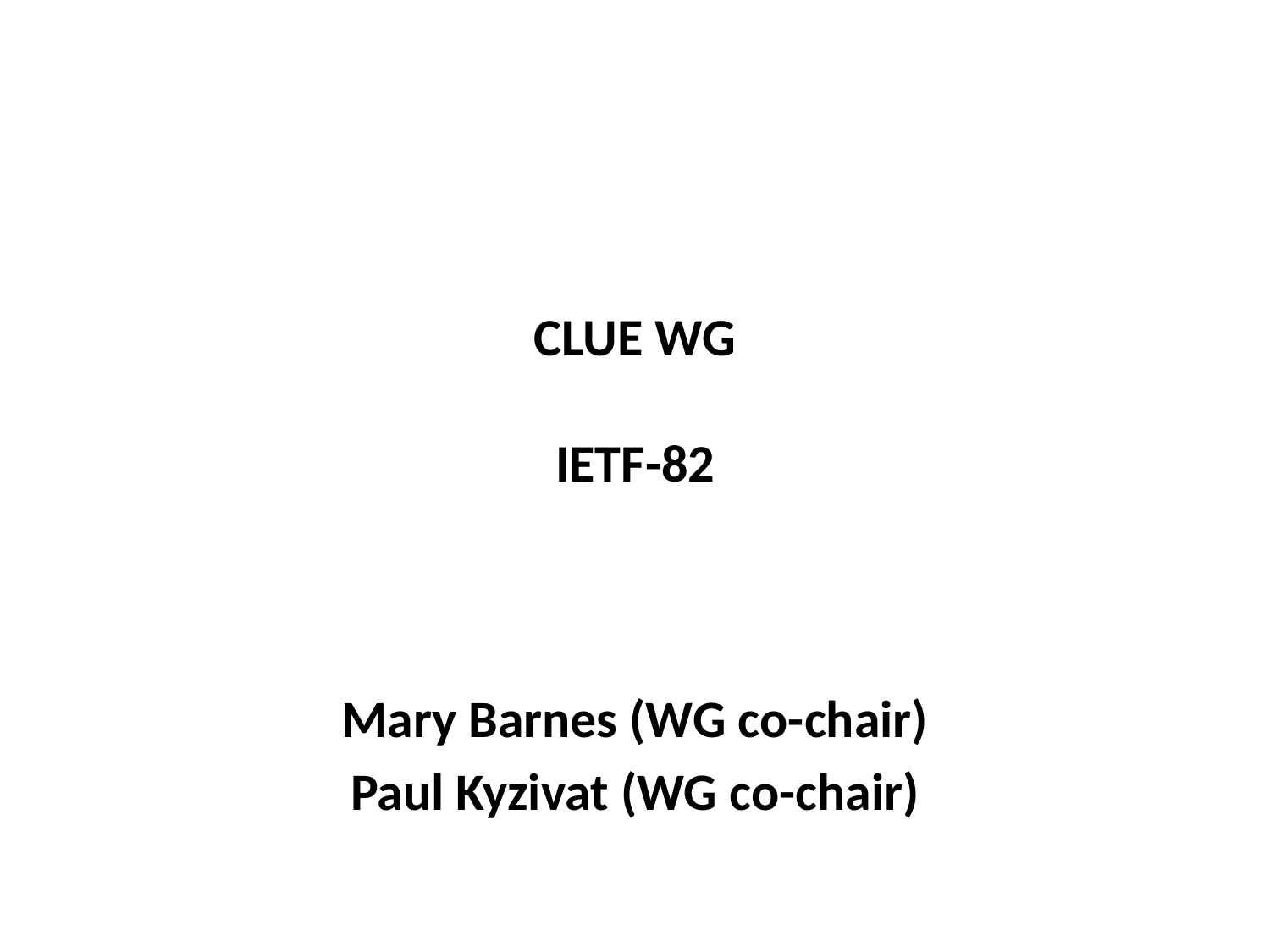

# CLUE WG IETF-82
Mary Barnes (WG co-chair)
Paul Kyzivat (WG co-chair)